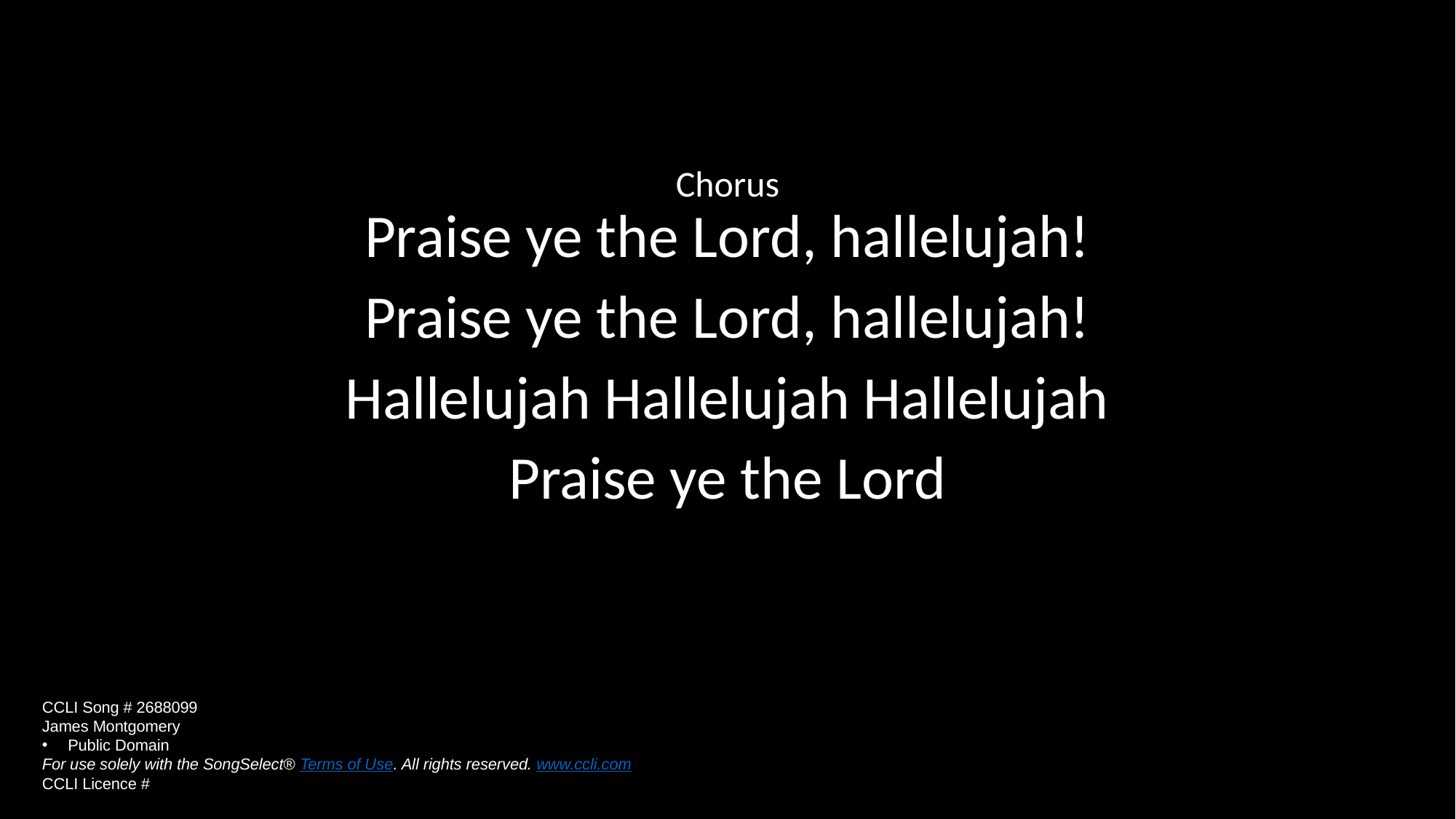

Chorus
Praise ye the Lord, hallelujah!
Praise ye the Lord, hallelujah!
Hallelujah Hallelujah Hallelujah
Praise ye the Lord

CCLI Song # 2688099
James Montgomery
Public Domain
For use solely with the SongSelect® Terms of Use. All rights reserved. www.ccli.com
CCLI Licence #